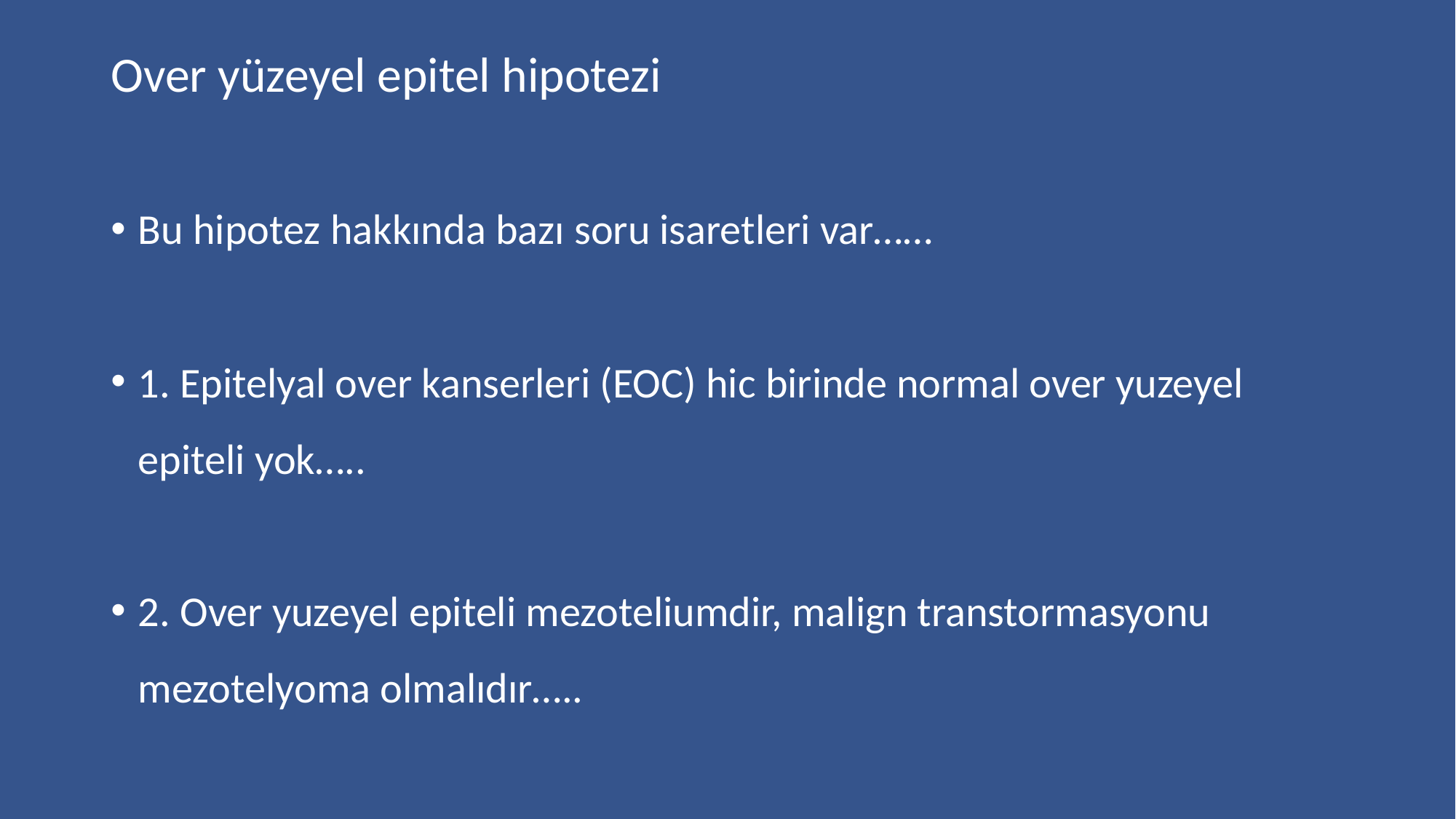

# Over yüzeyel epitel hipotezi
Bu hipotez hakkında bazı soru isaretleri var……

1. Epitelyal over kanserleri (EOC) hic birinde normal over yuzeyel epiteli yok…..

2. Over yuzeyel epiteli mezoteliumdir, malign transtormasyonu mezotelyoma olmalıdır…..